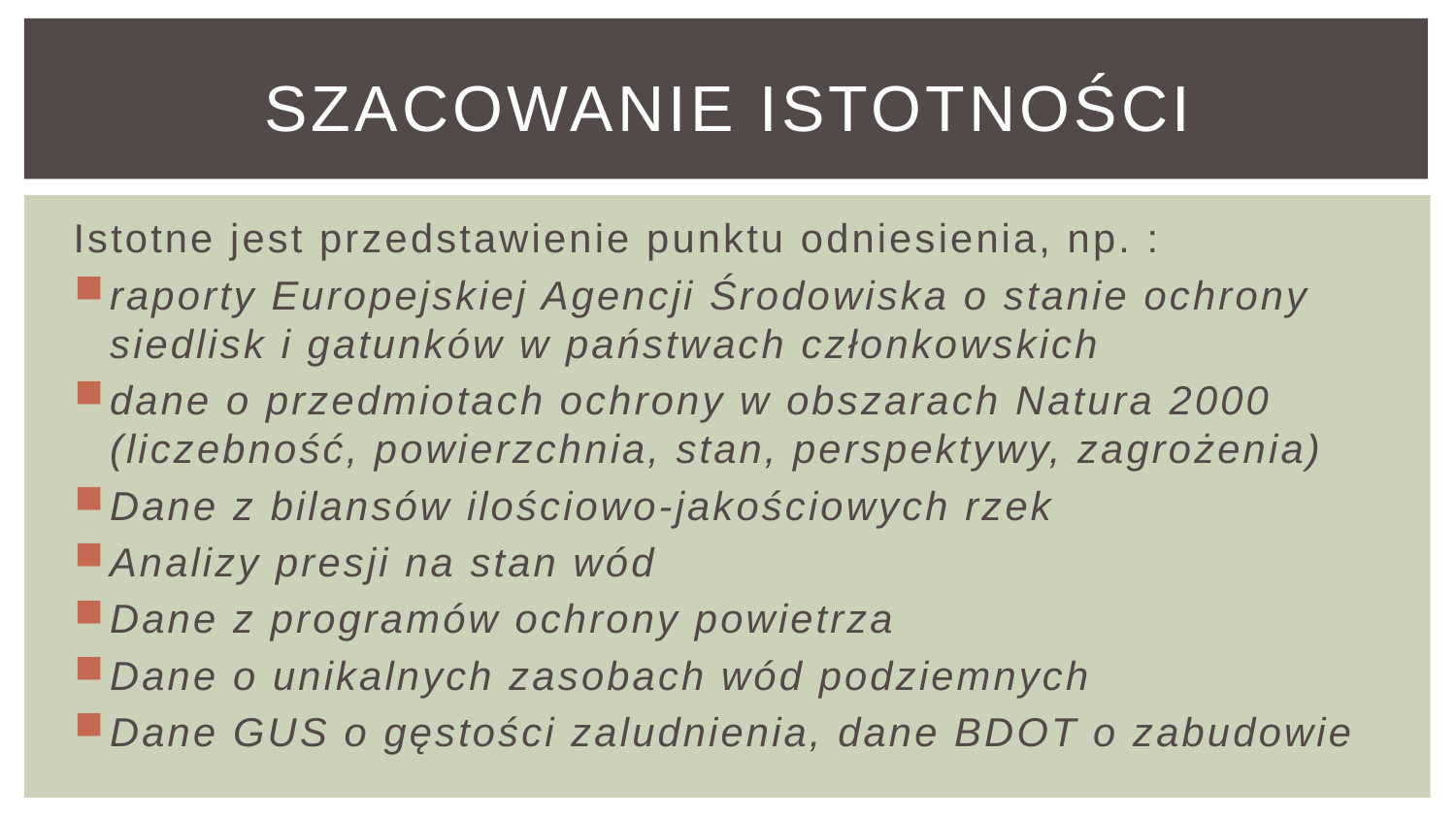

# Szacowanie istotności
Istotne jest przedstawienie punktu odniesienia, np. :
raporty Europejskiej Agencji Środowiska o stanie ochrony siedlisk i gatunków w państwach członkowskich
dane o przedmiotach ochrony w obszarach Natura 2000 (liczebność, powierzchnia, stan, perspektywy, zagrożenia)
Dane z bilansów ilościowo-jakościowych rzek
Analizy presji na stan wód
Dane z programów ochrony powietrza
Dane o unikalnych zasobach wód podziemnych
Dane GUS o gęstości zaludnienia, dane BDOT o zabudowie